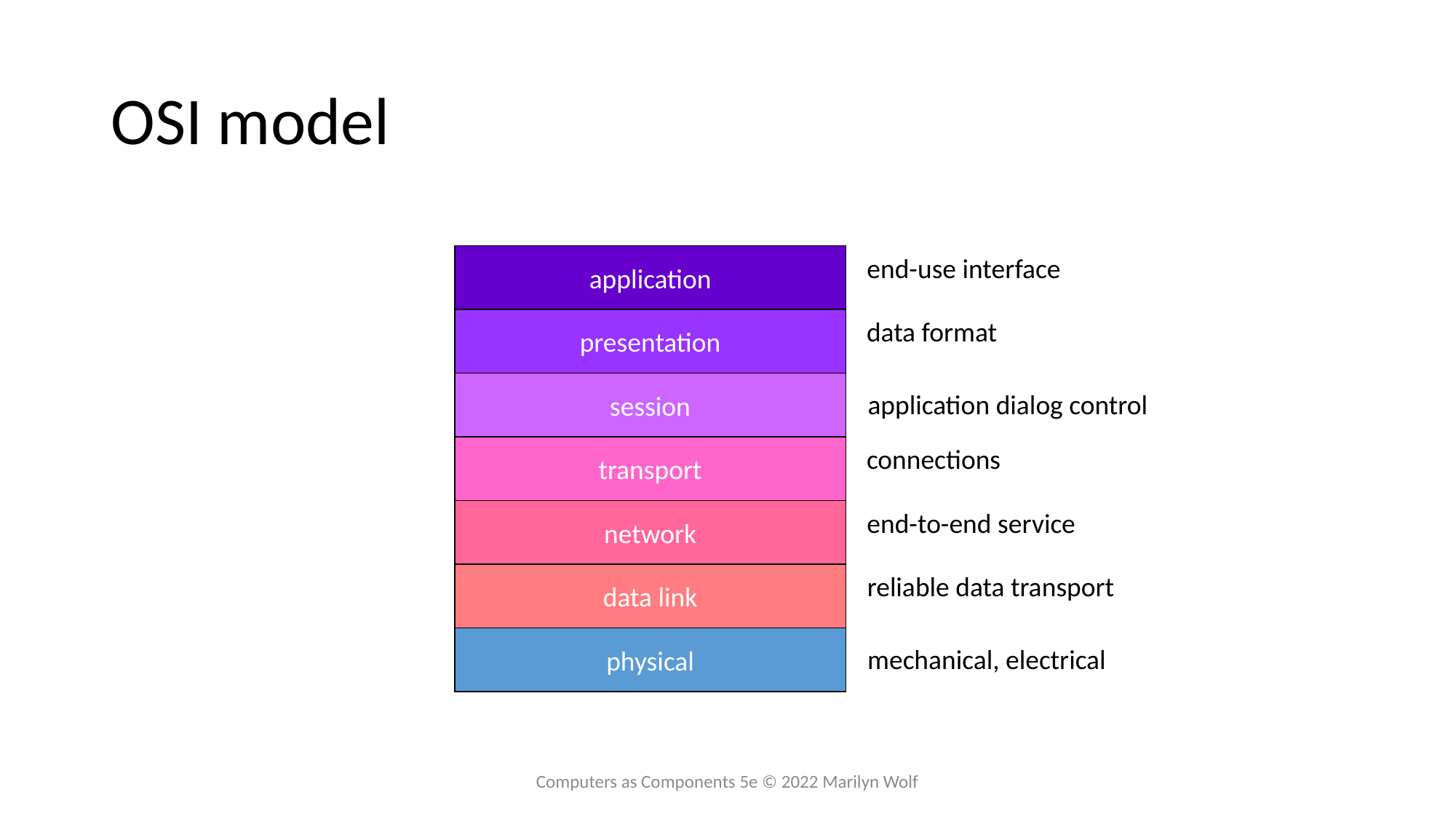

# OSI model
application
end-use interface
presentation
data format
session
application dialog control
transport
connections
network
end-to-end service
data link
reliable data transport
physical
mechanical, electrical
Computers as Components 5e © 2022 Marilyn Wolf